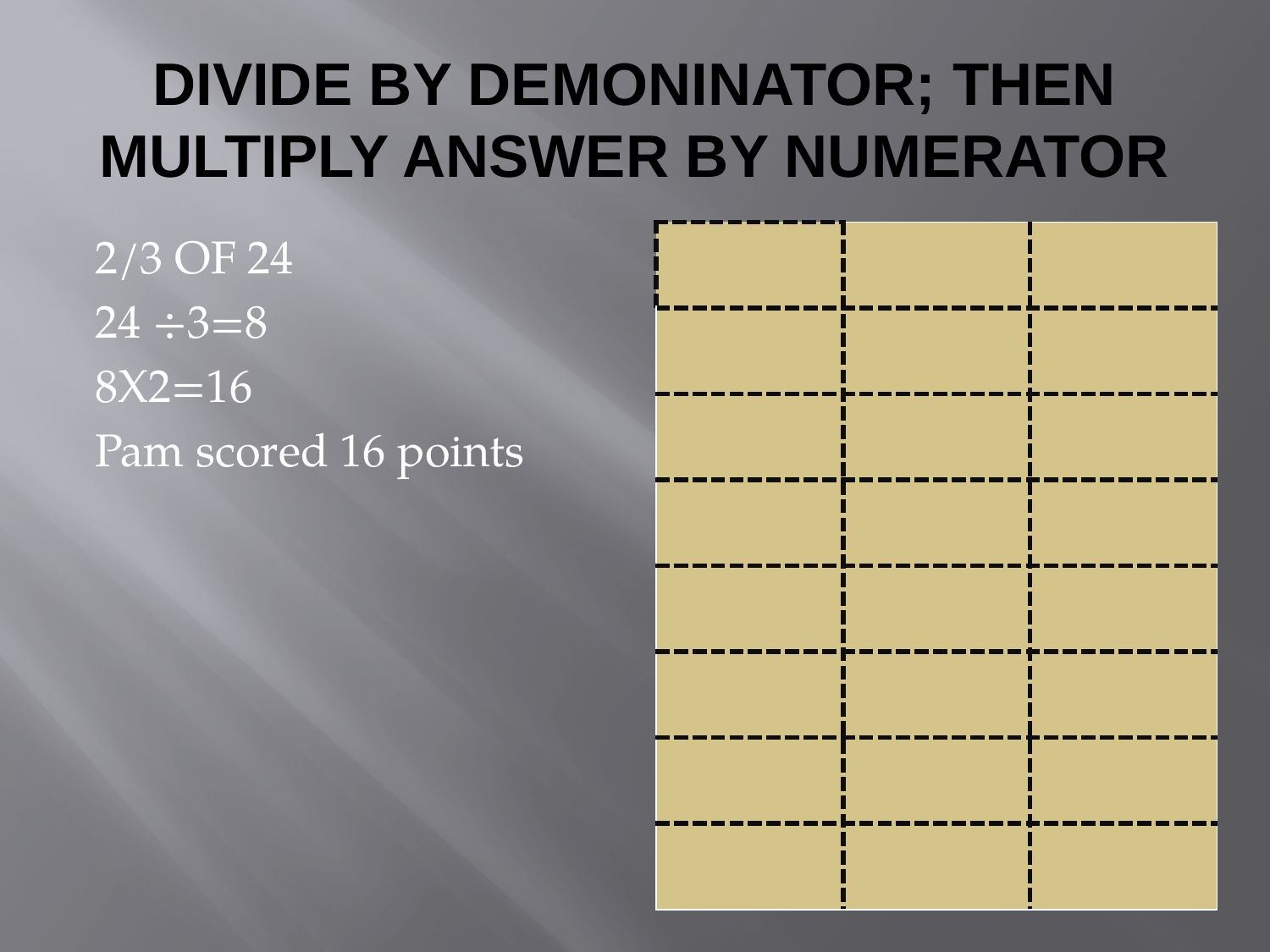

# DIVIDE BY DEMONINATOR; THEN MULTIPLY ANSWER BY NUMERATOR
2/3 OF 24
24 ÷3=8
8X2=16
Pam scored 16 points
|  |  |  |
| --- | --- | --- |
|  |  |  |
|  |  |  |
|  |  |  |
|  |  |  |
|  |  |  |
|  |  |  |
|  |  |  |